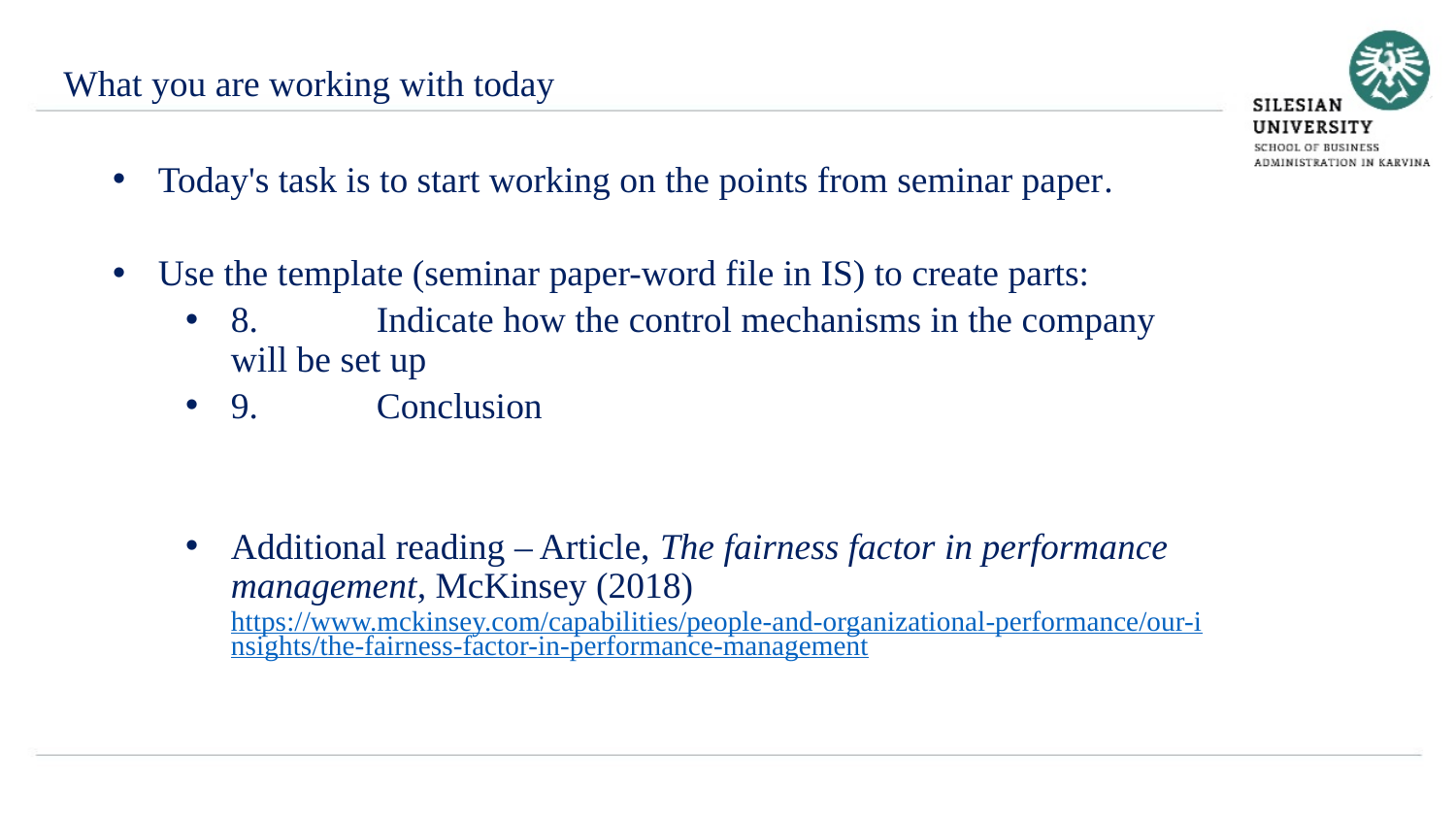

What you are working with today
Today's task is to start working on the points from seminar paper.

Use the template (seminar paper-word file in IS) to create parts:
8.	Indicate how the control mechanisms in the company will be set up
9.	Conclusion

Additional reading – Article, The fairness factor in performance management, McKinsey (2018) https://www.mckinsey.com/capabilities/people-and-organizational-performance/our-insights/the-fairness-factor-in-performance-management